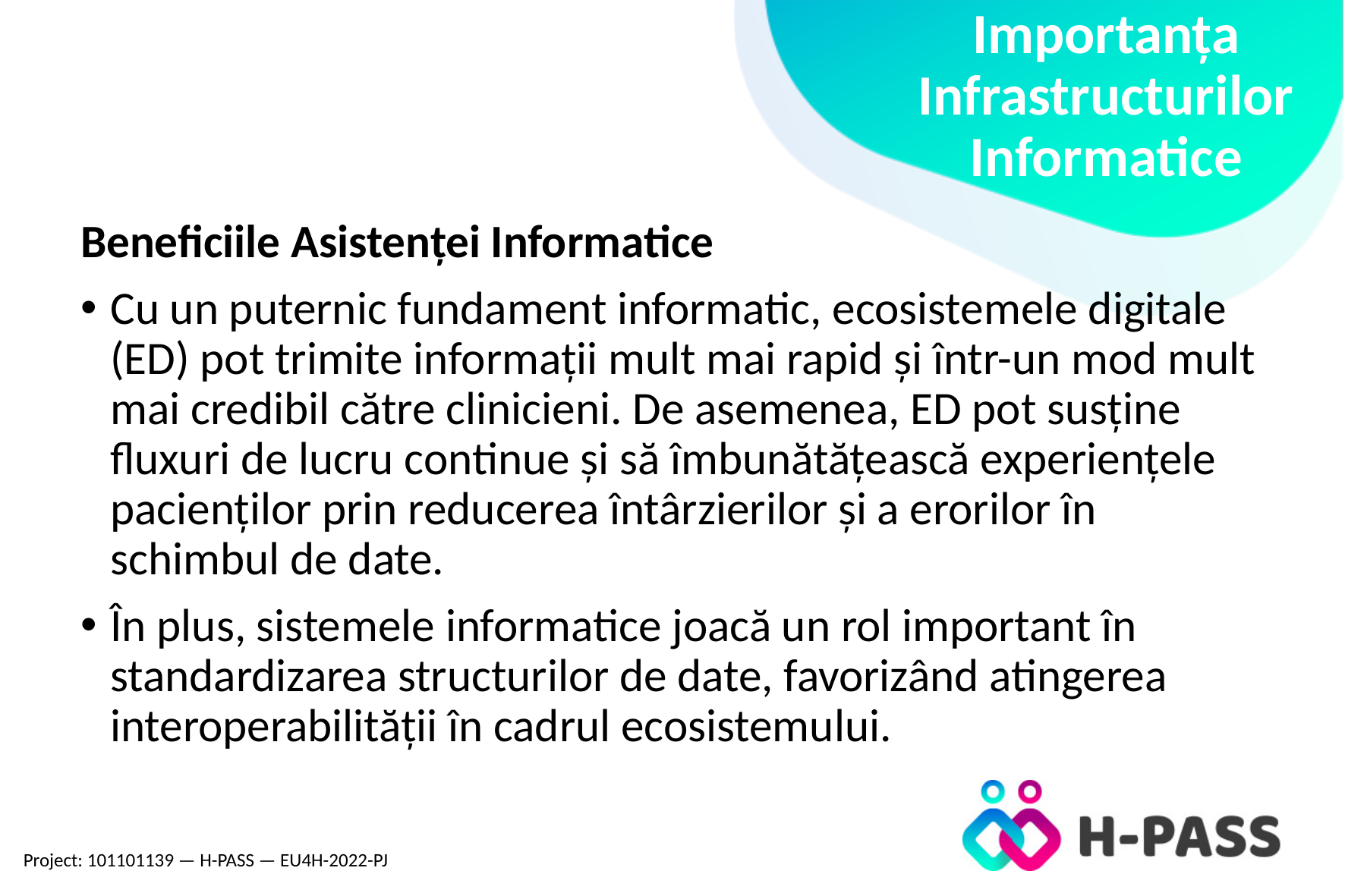

# Importanța Infrastructurilor Informatice
Beneficiile Asistenței Informatice
Cu un puternic fundament informatic, ecosistemele digitale (ED) pot trimite informații mult mai rapid și într-un mod mult mai credibil către clinicieni. De asemenea, ED pot susține fluxuri de lucru continue și să îmbunătățească experiențele pacienților prin reducerea întârzierilor și a erorilor în schimbul de date.
În plus, sistemele informatice joacă un rol important în standardizarea structurilor de date, favorizând atingerea interoperabilității în cadrul ecosistemului.
Project: 101101139 — H-PASS — EU4H-2022-PJ